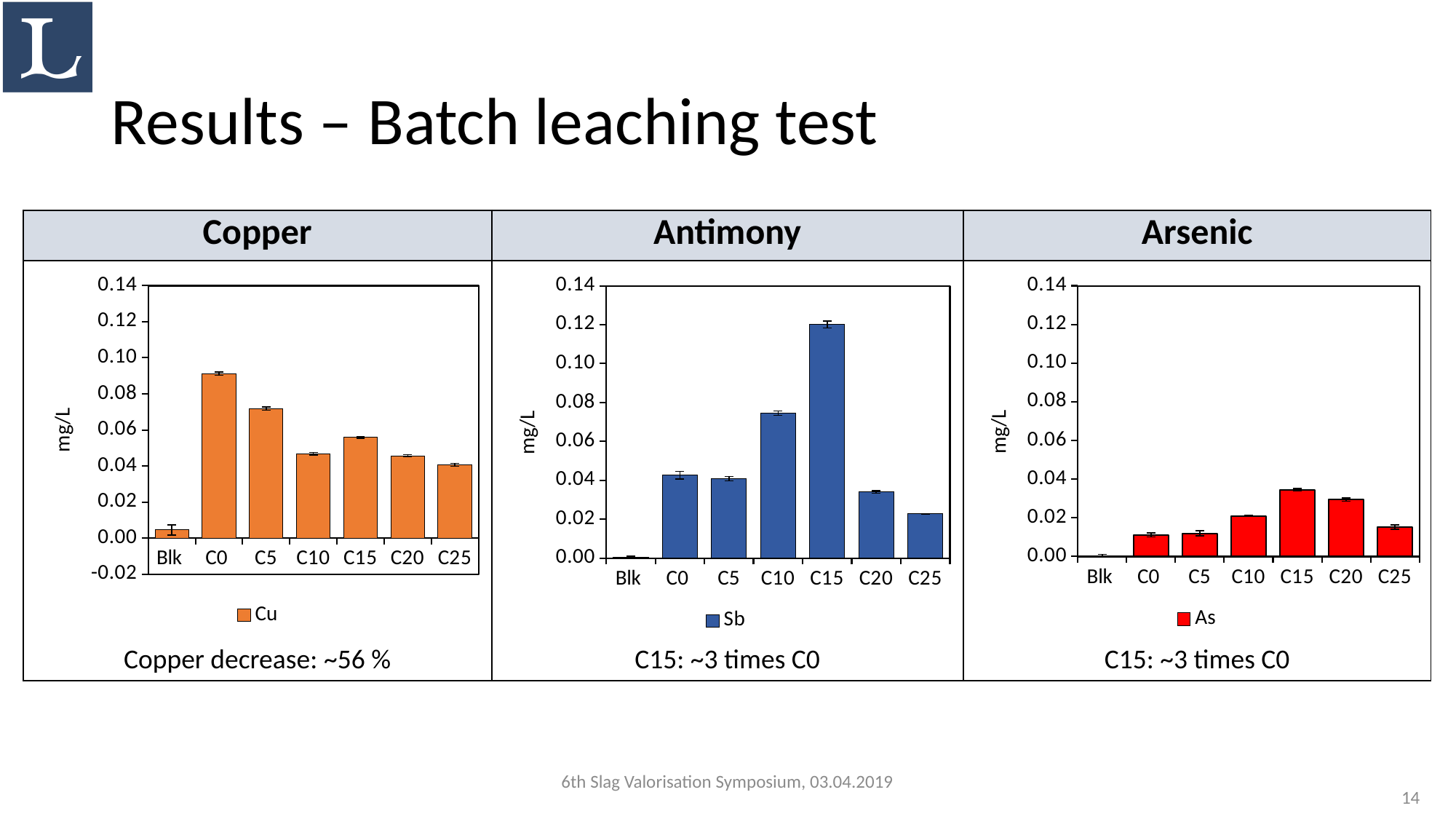

# Results – Batch leaching test
| Copper | Antimony | Arsenic |
| --- | --- | --- |
| Copper decrease: ~56 % | C15: ~3 times C0 | C15: ~3 times C0 |

### Chart

| Category | As |
|---|---|
| Blk  | 0.0 |
| C0  | 0.011147341414216612 |
| C5 | 0.011949124256906293 |
| C10 | 0.02096750429678273 |
| C15 | 0.03447050204649611 |
| C20 | 0.029435026532495953 |
| C25 | 0.01526645456711633 |

### Chart

| Category | Sb |
|---|---|
| Blk  | 0.0004325813451183305 |
| C0  | 0.04255726195380485 |
| C5 | 0.04076181255695891 |
| C10 | 0.07446349102984896 |
| C15 | 0.1200399418517946 |
| C20 | 0.034009241441123064 |
| C25 | 0.022682497557119163 |

### Chart

| Category | Cu |
|---|---|
| Blk  | 0.004585211368819236 |
| C0  | 0.09114791970276183 |
| C5 | 0.0718746589716014 |
| C10 | 0.04676049807665945 |
| C15 | 0.05585025656708422 |
| C20 | 0.045630099380085914 |
| C25 | 0.040594286979536716 |
6th Slag Valorisation Symposium, 03.04.2019
14